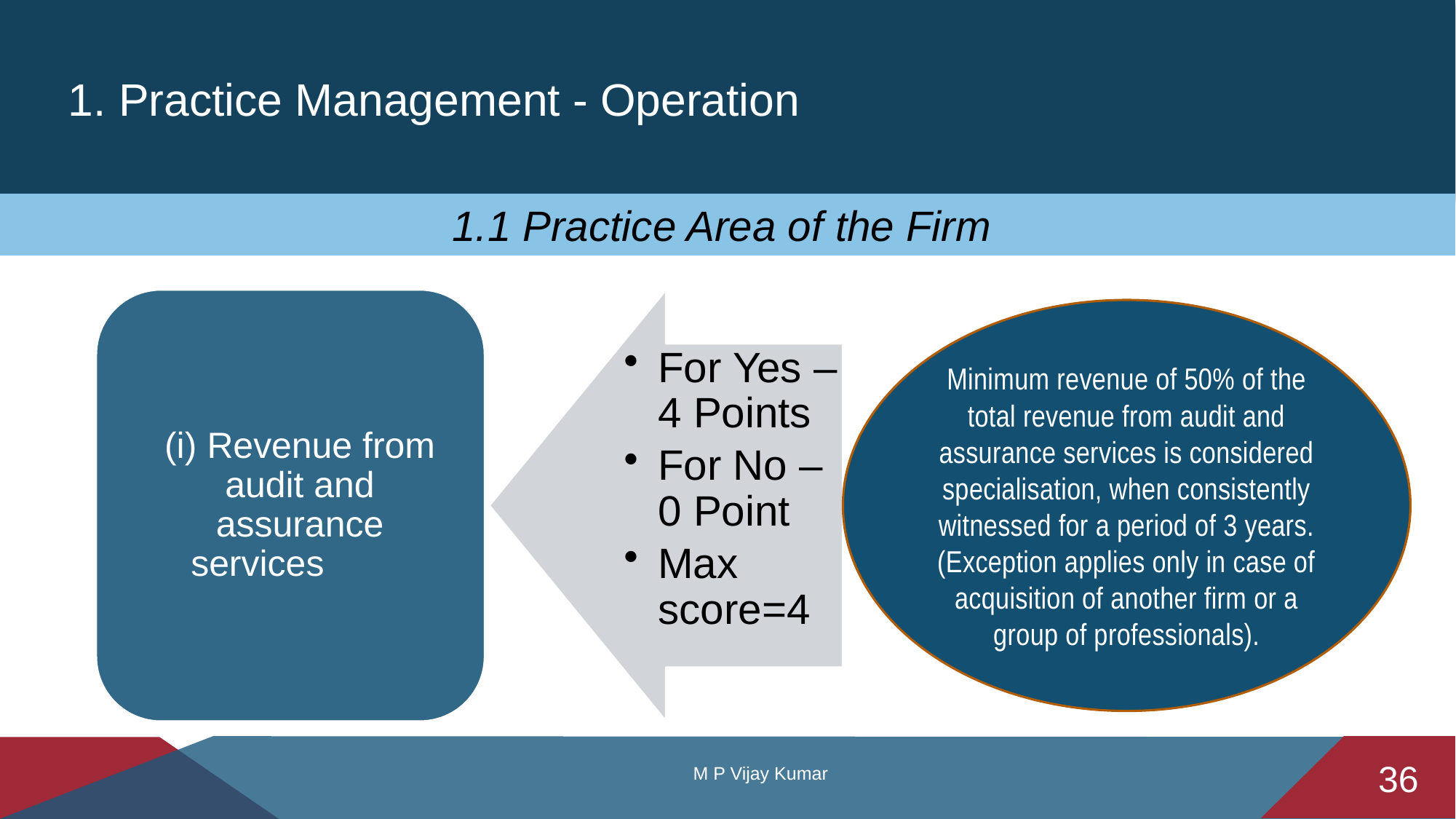

1. Practice Management - Operation
1.1 Practice Area of the Firm
For Yes – 4 Points
For No – 0 Point
Max score=4
(i) Revenue from audit and assurance services
Minimum revenue of 50% of the total revenue from audit and assurance services is considered specialisation, when consistently witnessed for a period of 3 years. (Exception applies only in case of acquisition of another firm or a group of professionals).